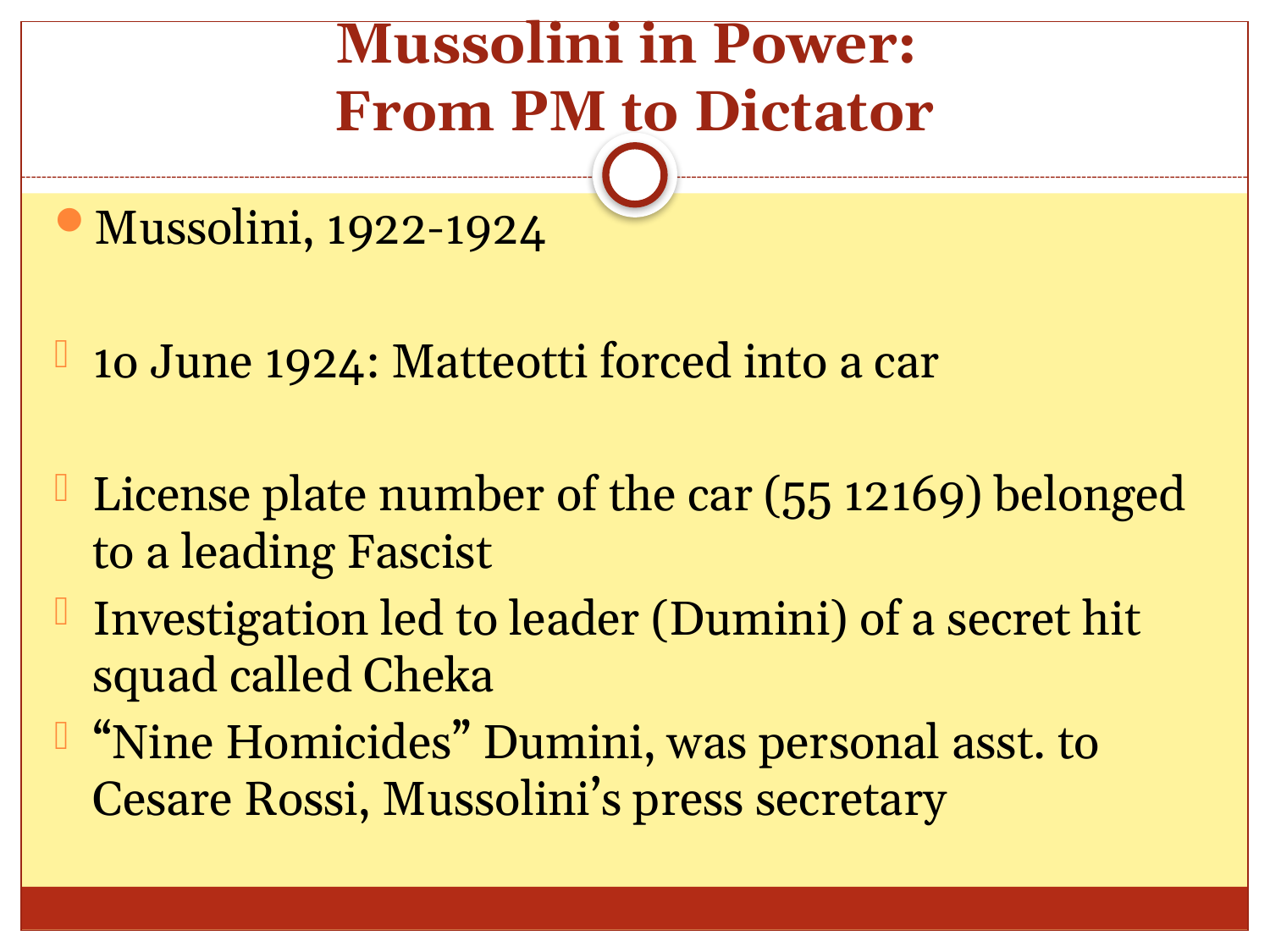

# Mussolini in Power: From PM to Dictator
Mussolini, 1922-1924

1o June 1924: Matteotti forced into a car

License plate number of the car (55 12169) belonged to a leading Fascist
Investigation led to leader (Dumini) of a secret hit squad called Cheka
“Nine Homicides” Dumini, was personal asst. to Cesare Rossi, Mussolini’s press secretary